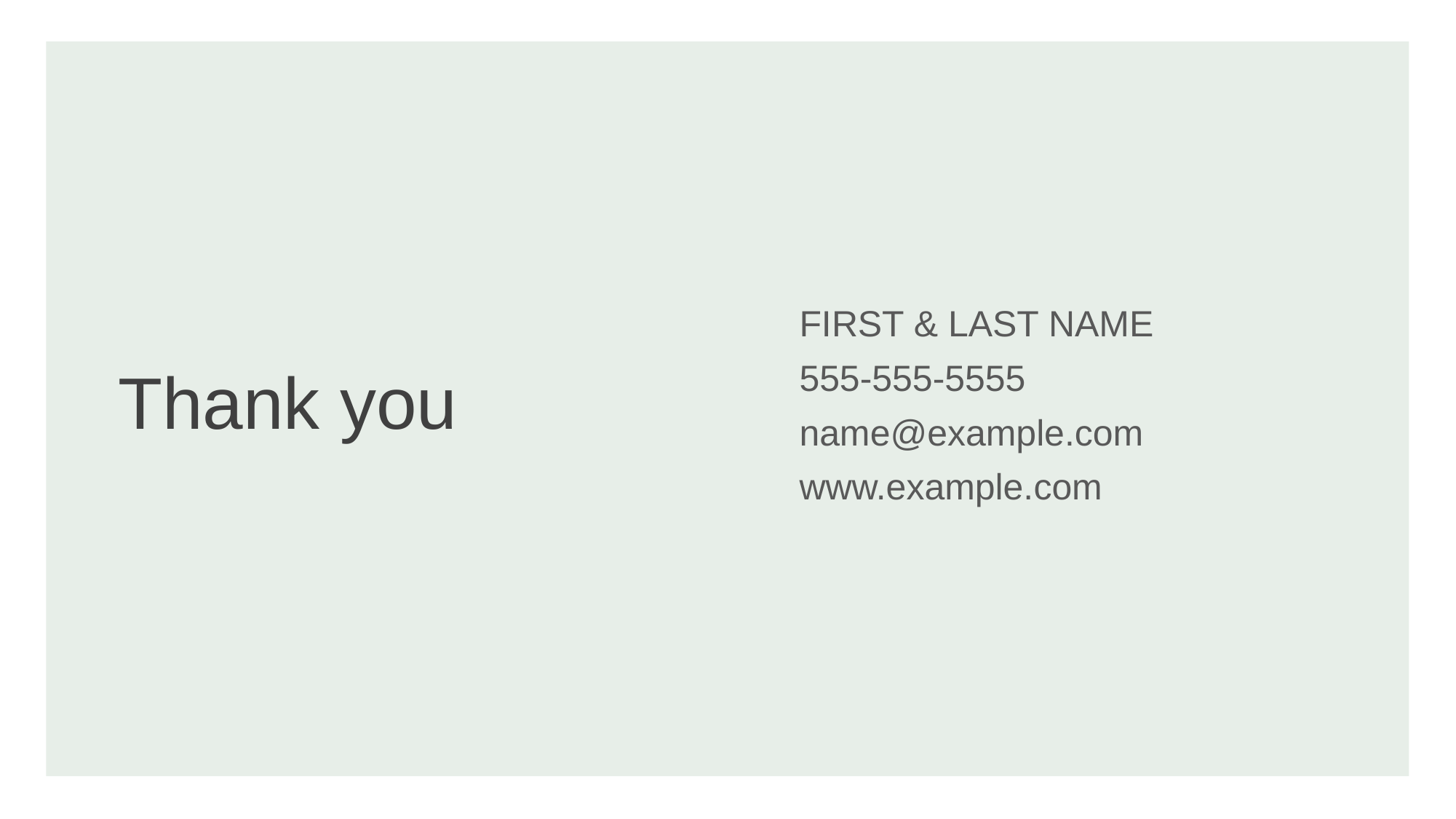

# Thank you
FIRST & LAST NAME
555-555-5555
name@example.com
www.example.com